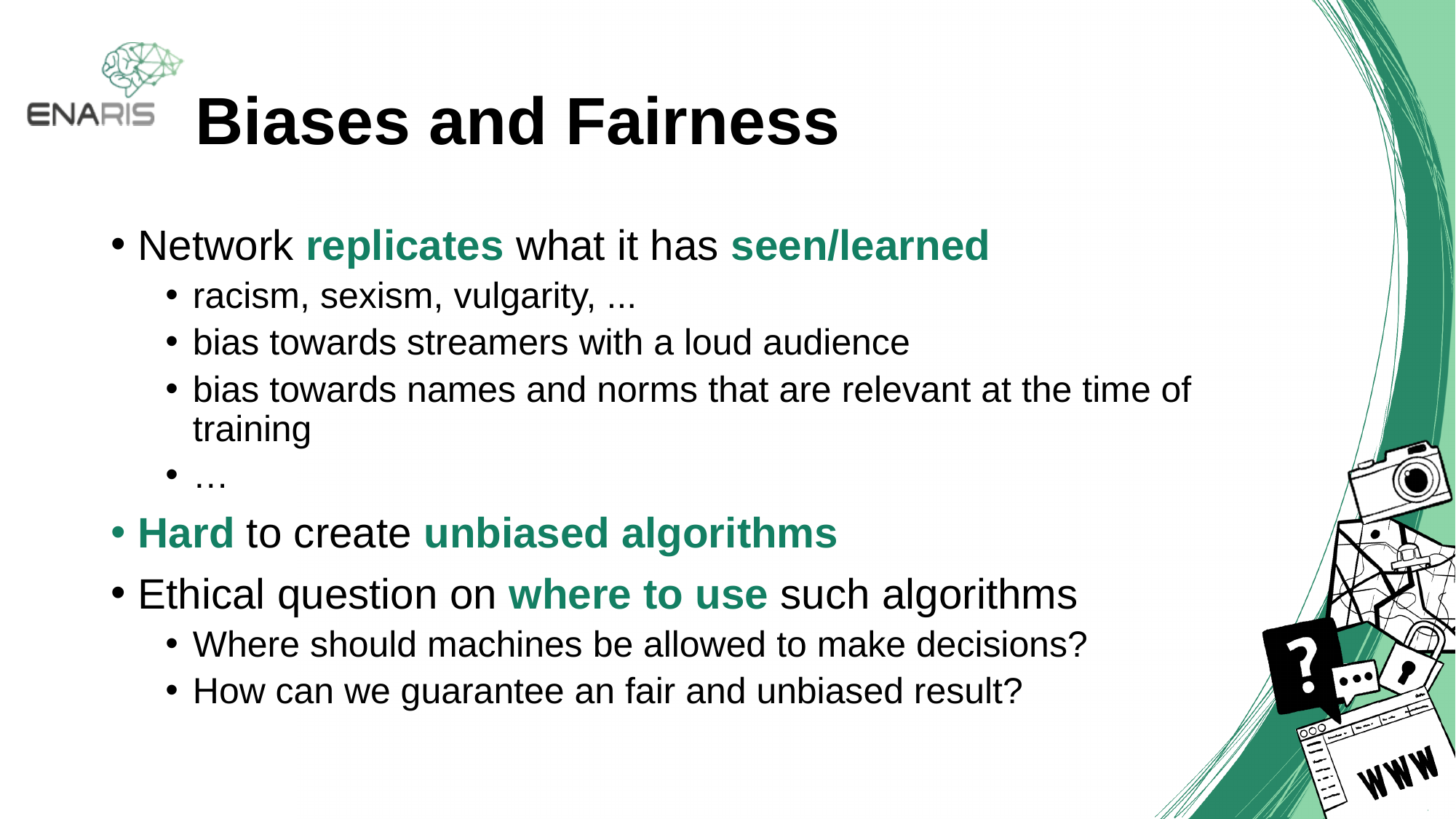

# Biases and Fairness
Network replicates what it has seen/learned
racism, sexism, vulgarity, ...
bias towards streamers with a loud audience
bias towards names and norms that are relevant at the time of training
…
Hard to create unbiased algorithms
Ethical question on where to use such algorithms
Where should machines be allowed to make decisions?
How can we guarantee an fair and unbiased result?